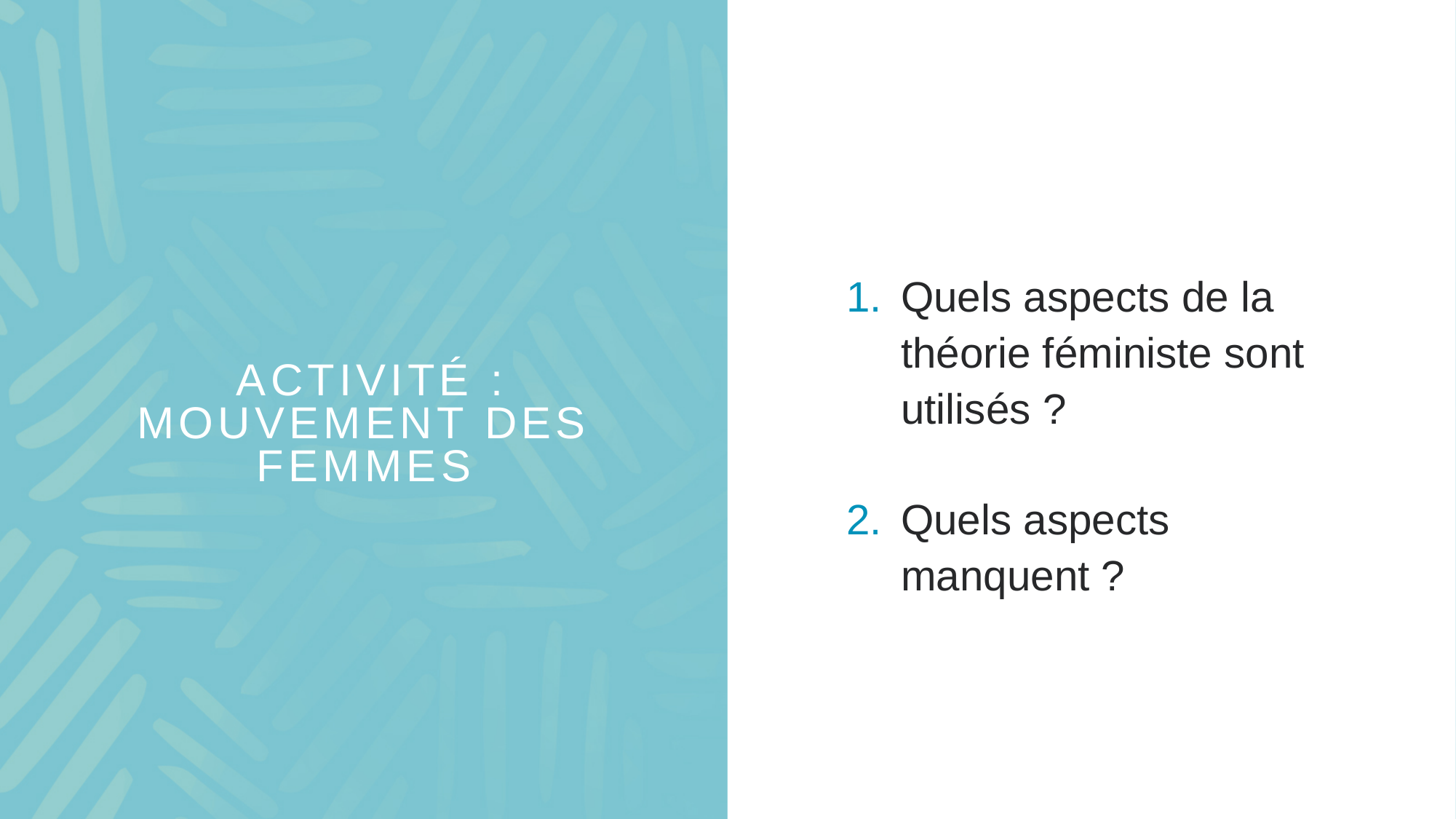

Quels aspects de la théorie féministe sont utilisés ?
Quels aspects manquent ?
# Activité : Mouvement des femmes